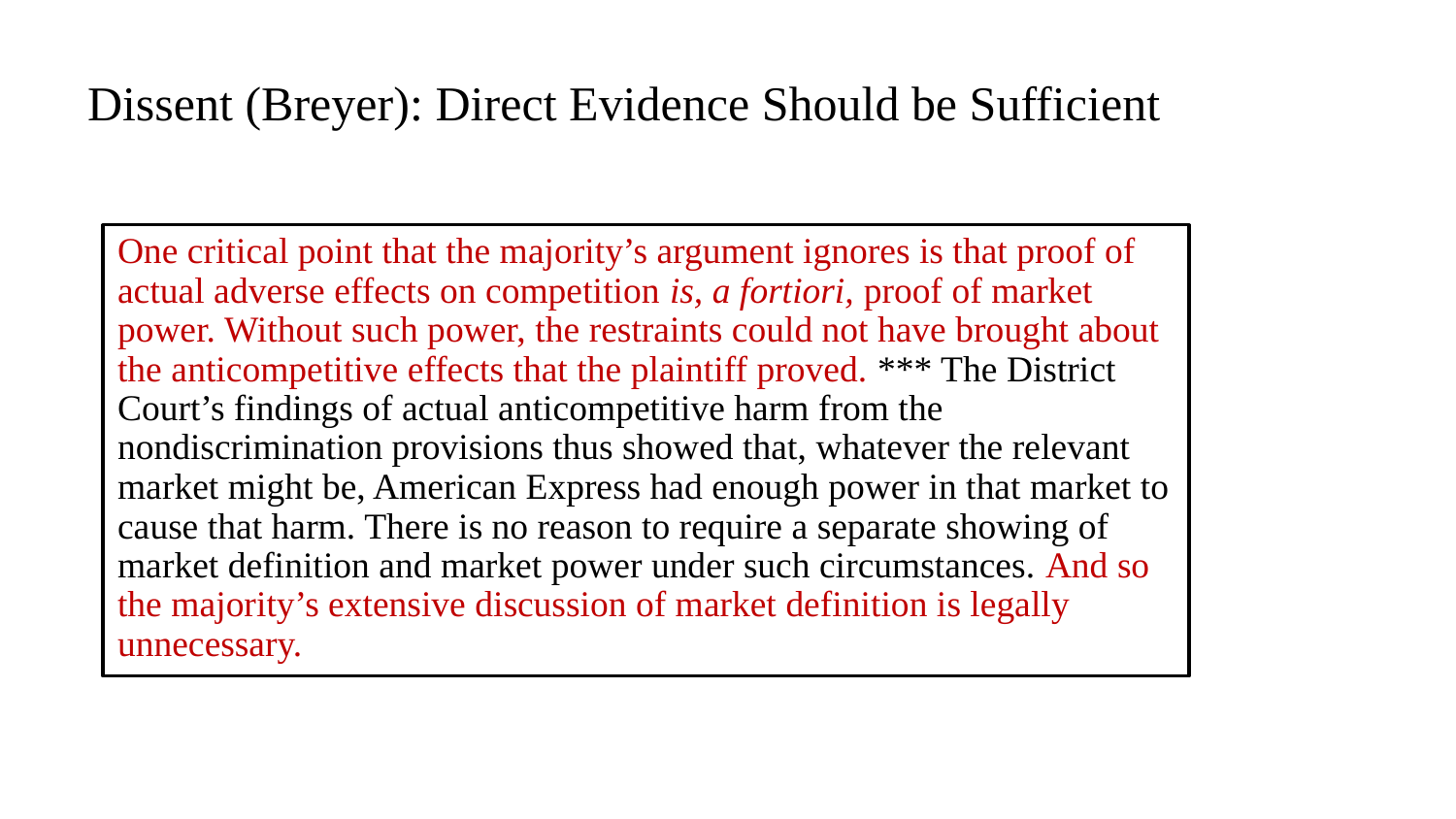

# Dissent (Breyer): Direct Evidence Should be Sufficient
One critical point that the majority’s argument ignores is that proof of actual adverse effects on competition is, a fortiori, proof of market power. Without such power, the restraints could not have brought about the anticompetitive effects that the plaintiff proved. *** The District Court’s findings of actual anticompetitive harm from the nondiscrimination provisions thus showed that, whatever the relevant market might be, American Express had enough power in that market to cause that harm. There is no reason to require a separate showing of market definition and market power under such circumstances. And so the majority’s extensive discussion of market definition is legally unnecessary.